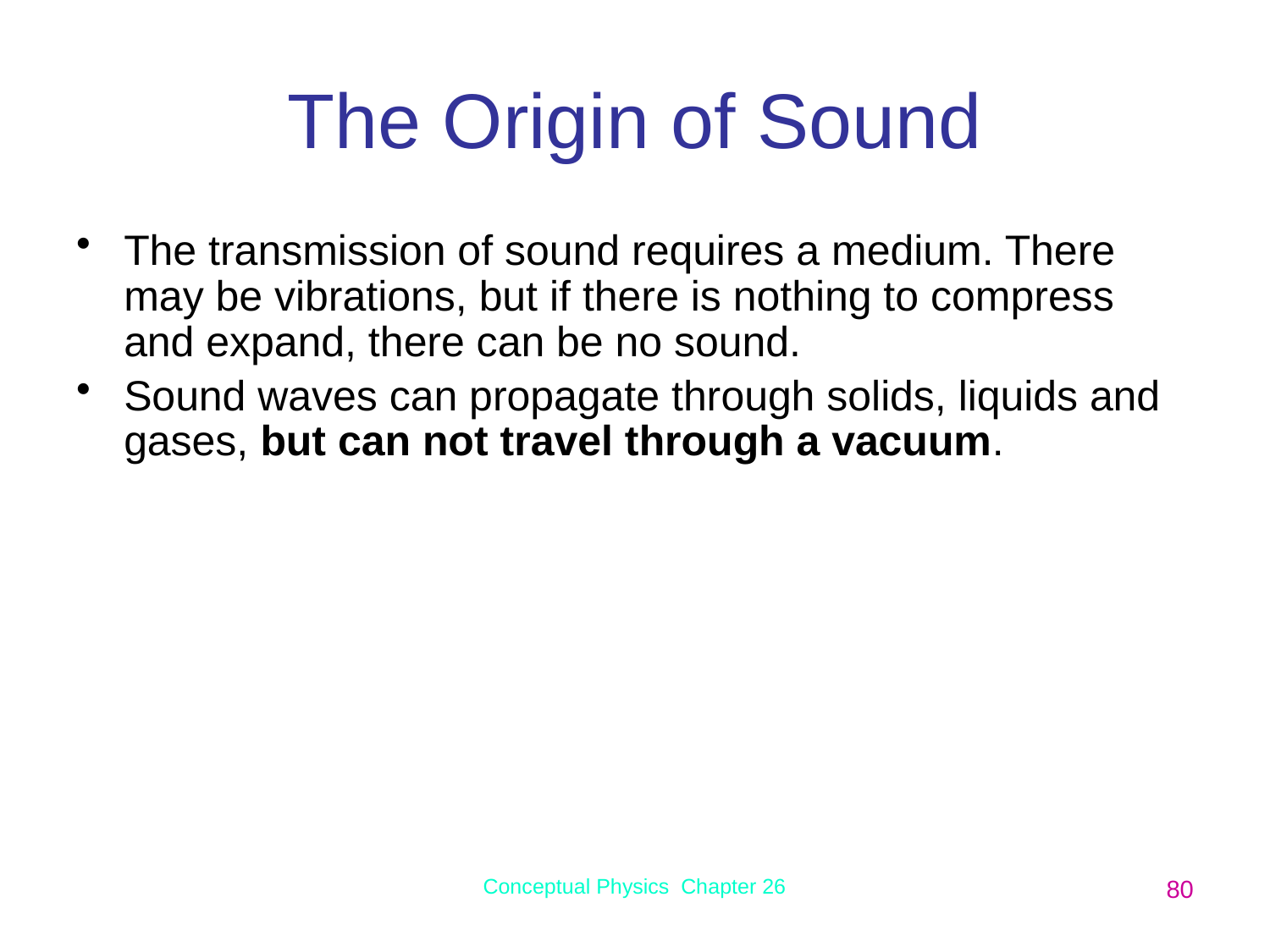

# The Origin of Sound
The transmission of sound requires a medium. There may be vibrations, but if there is nothing to compress and expand, there can be no sound.
Sound waves can propagate through solids, liquids and gases, but can not travel through a vacuum.
Conceptual Physics  Chapter 26
80